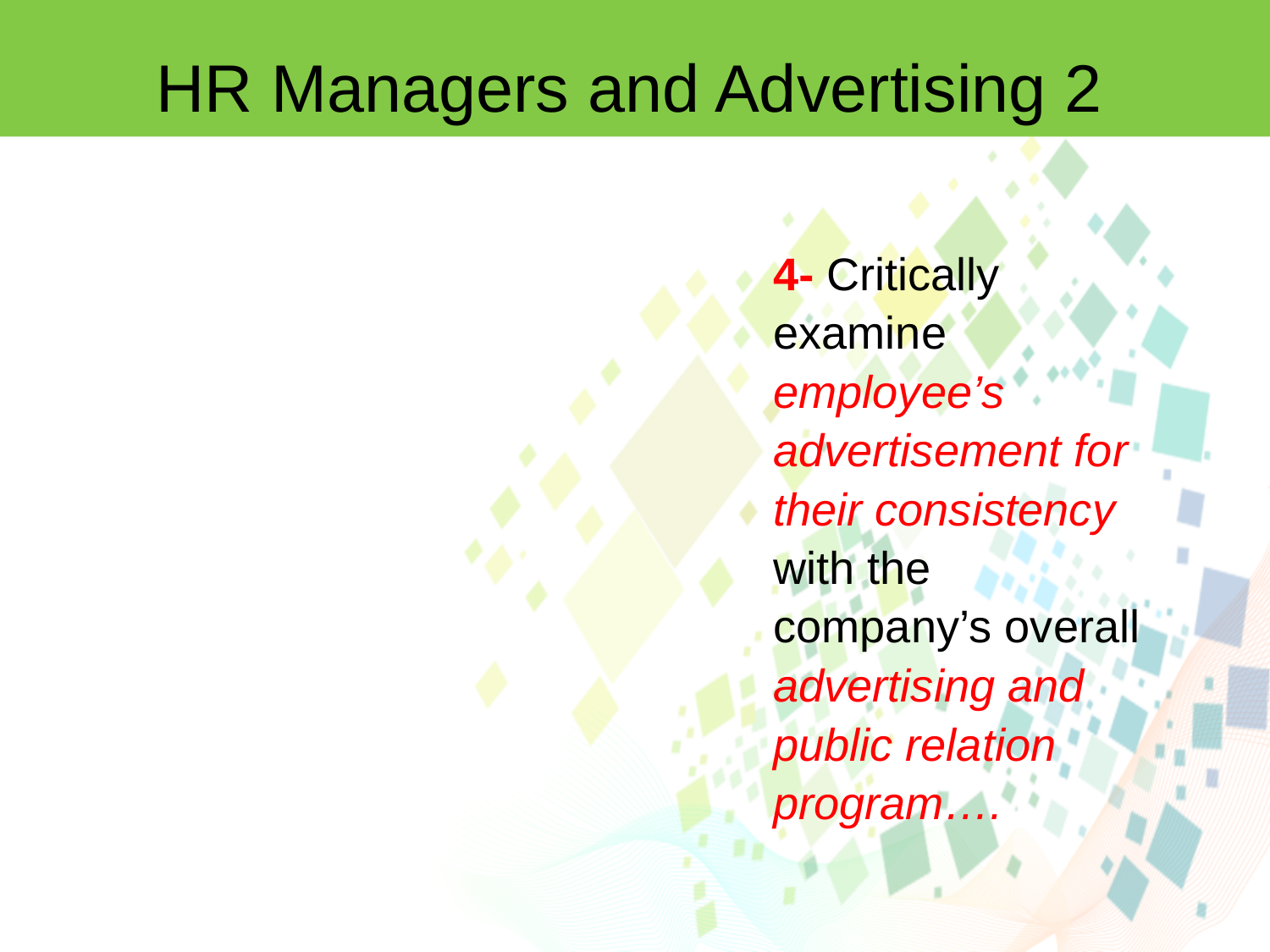

HR Managers and Advertising 2
4- Critically examine employee’s advertisement for their consistency with the company’s overall advertising and public relation program….